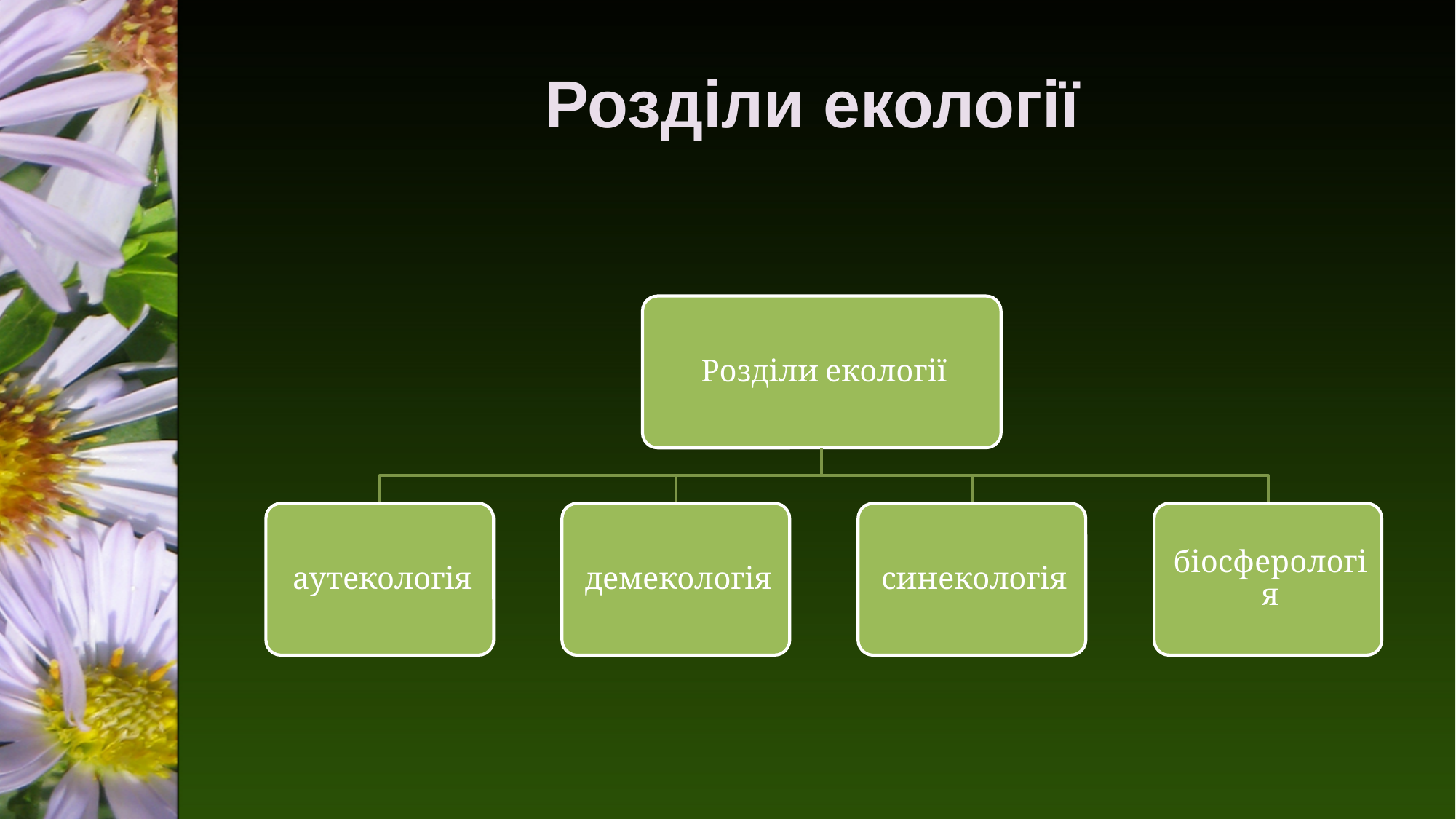

# Розділи екології
Розділи екології
аутекологія
демекологія
синекологія
біосферологія